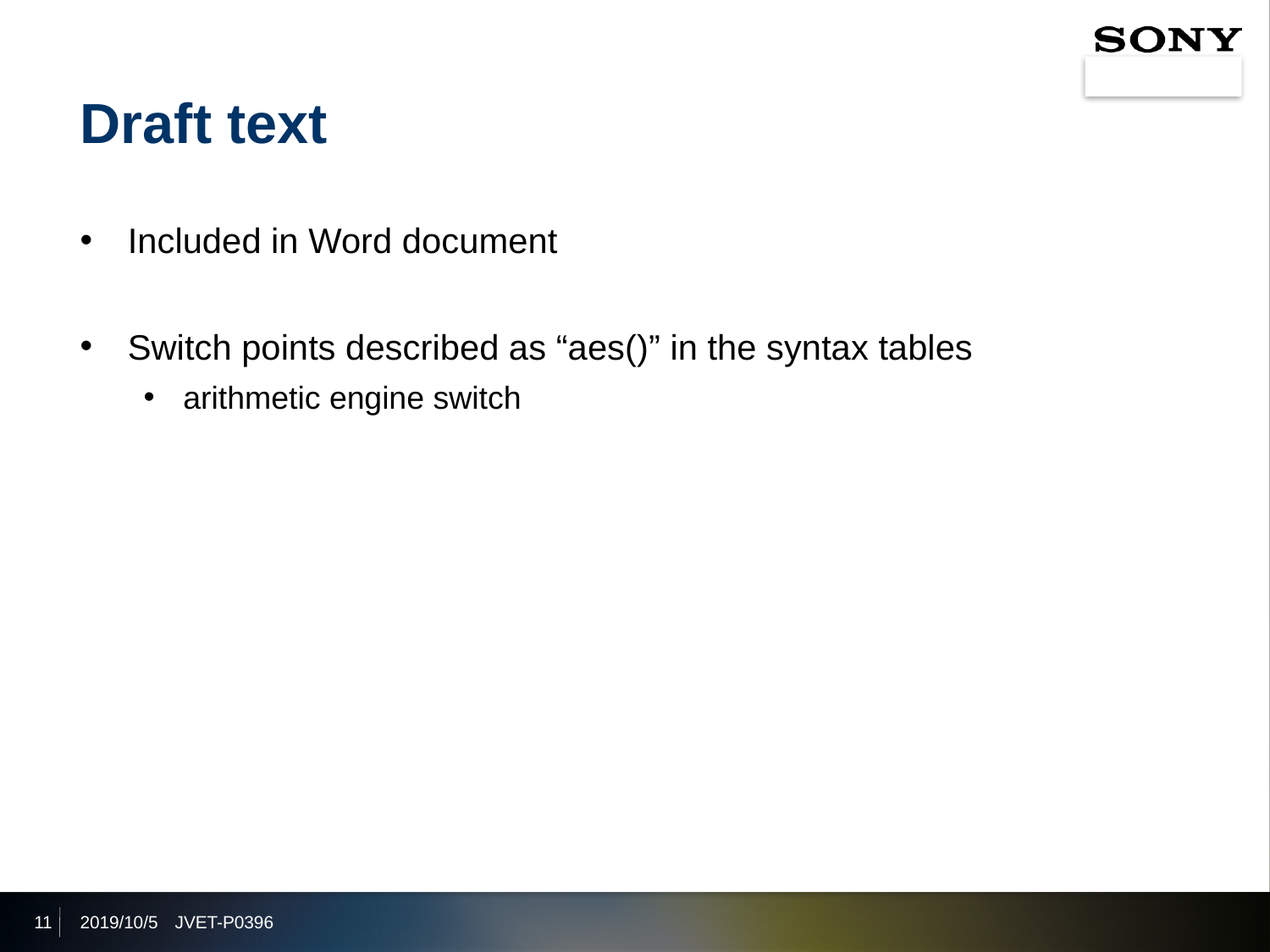

# Draft text

Included in Word document

Switch points described as “aes()” in the syntax tables
arithmetic engine switch
11
2019/10/5
JVET-P0396